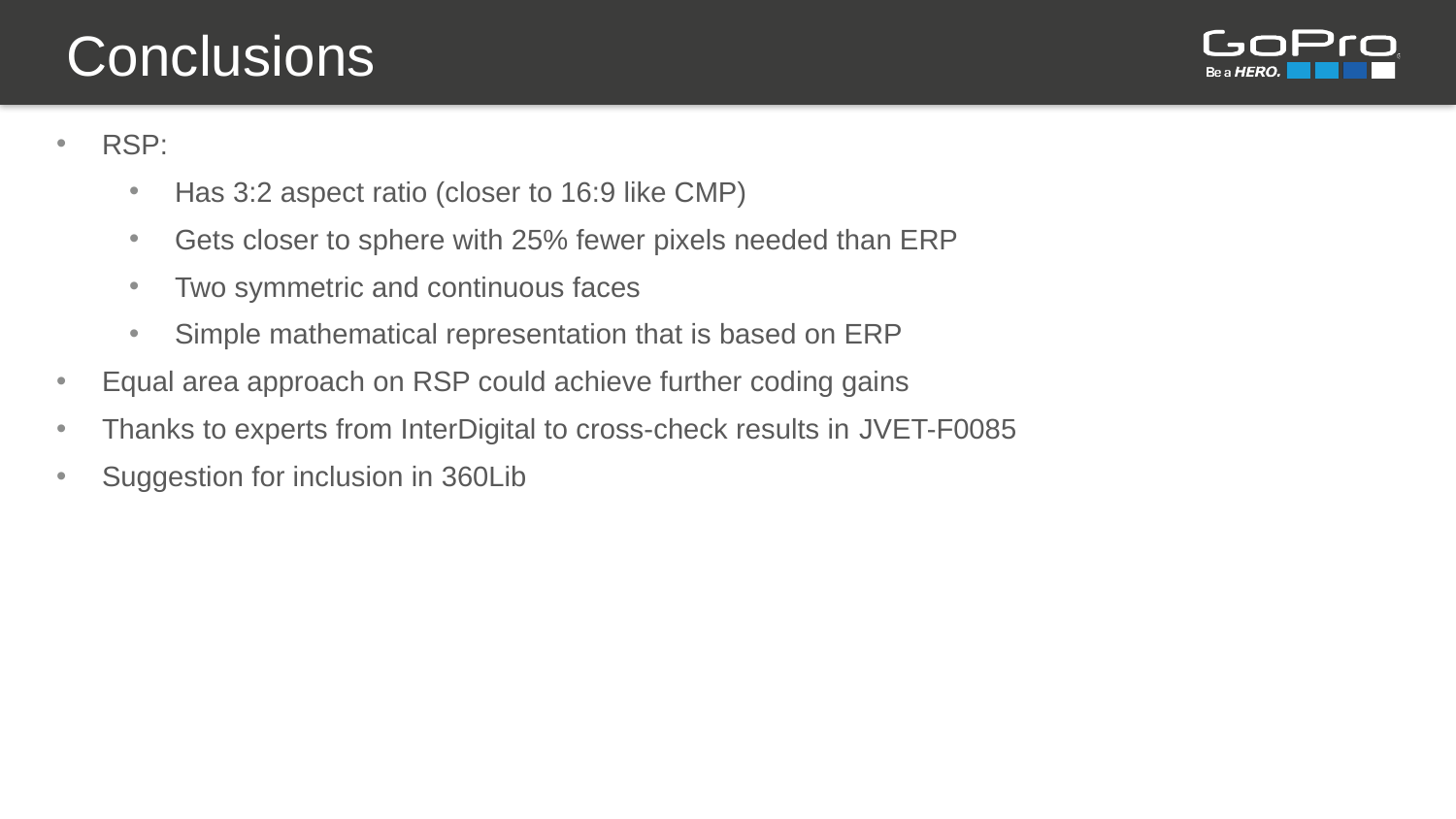

Conclusions
RSP:
Has 3:2 aspect ratio (closer to 16:9 like CMP)
Gets closer to sphere with 25% fewer pixels needed than ERP
Two symmetric and continuous faces
Simple mathematical representation that is based on ERP
Equal area approach on RSP could achieve further coding gains
Thanks to experts from InterDigital to cross-check results in JVET-F0085
Suggestion for inclusion in 360Lib